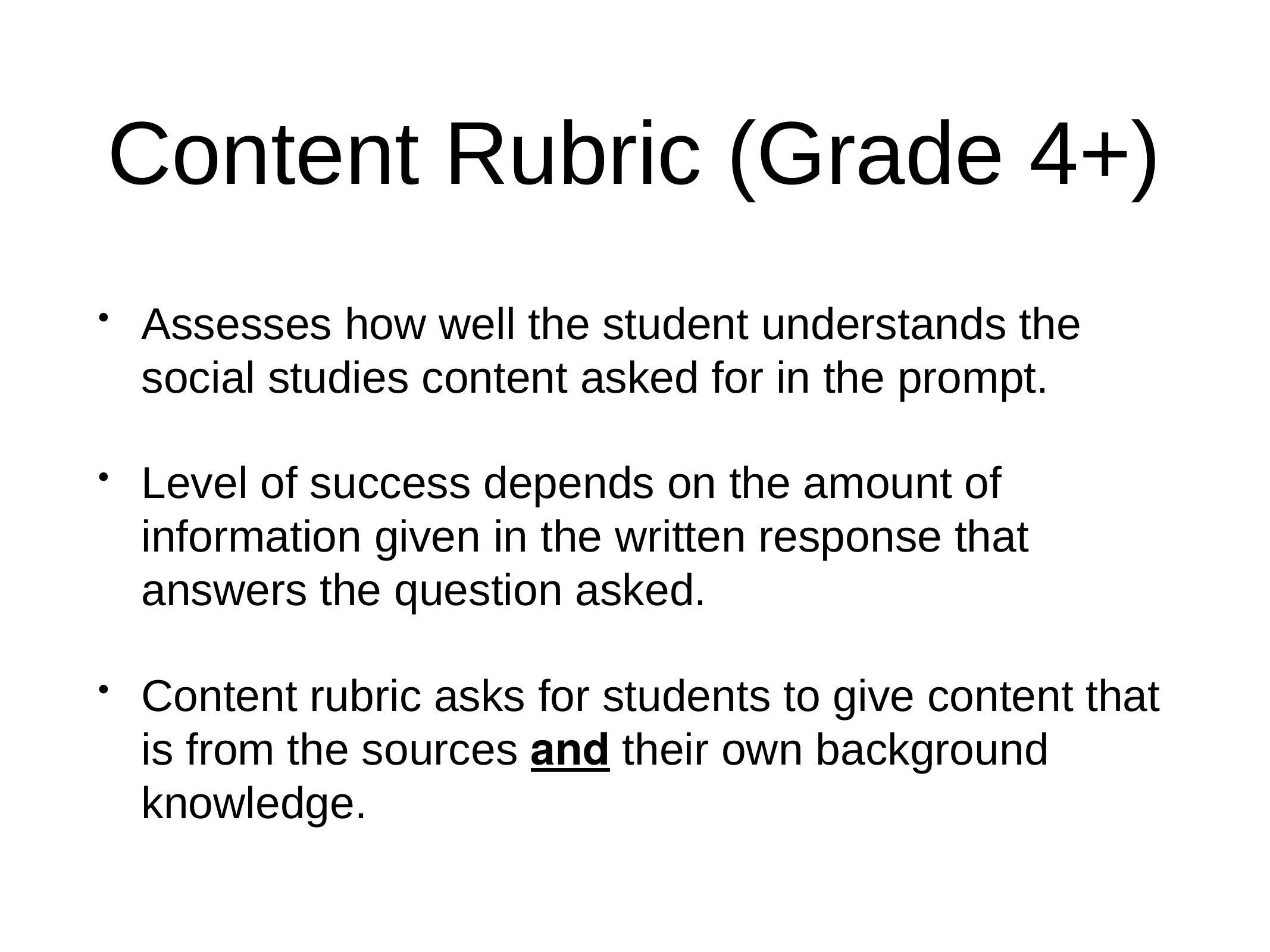

# Content Rubric (Grade 4+)
Assesses how well the student understands the social studies content asked for in the prompt.
Level of success depends on the amount of information given in the written response that answers the question asked.
Content rubric asks for students to give content that is from the sources and their own background knowledge.